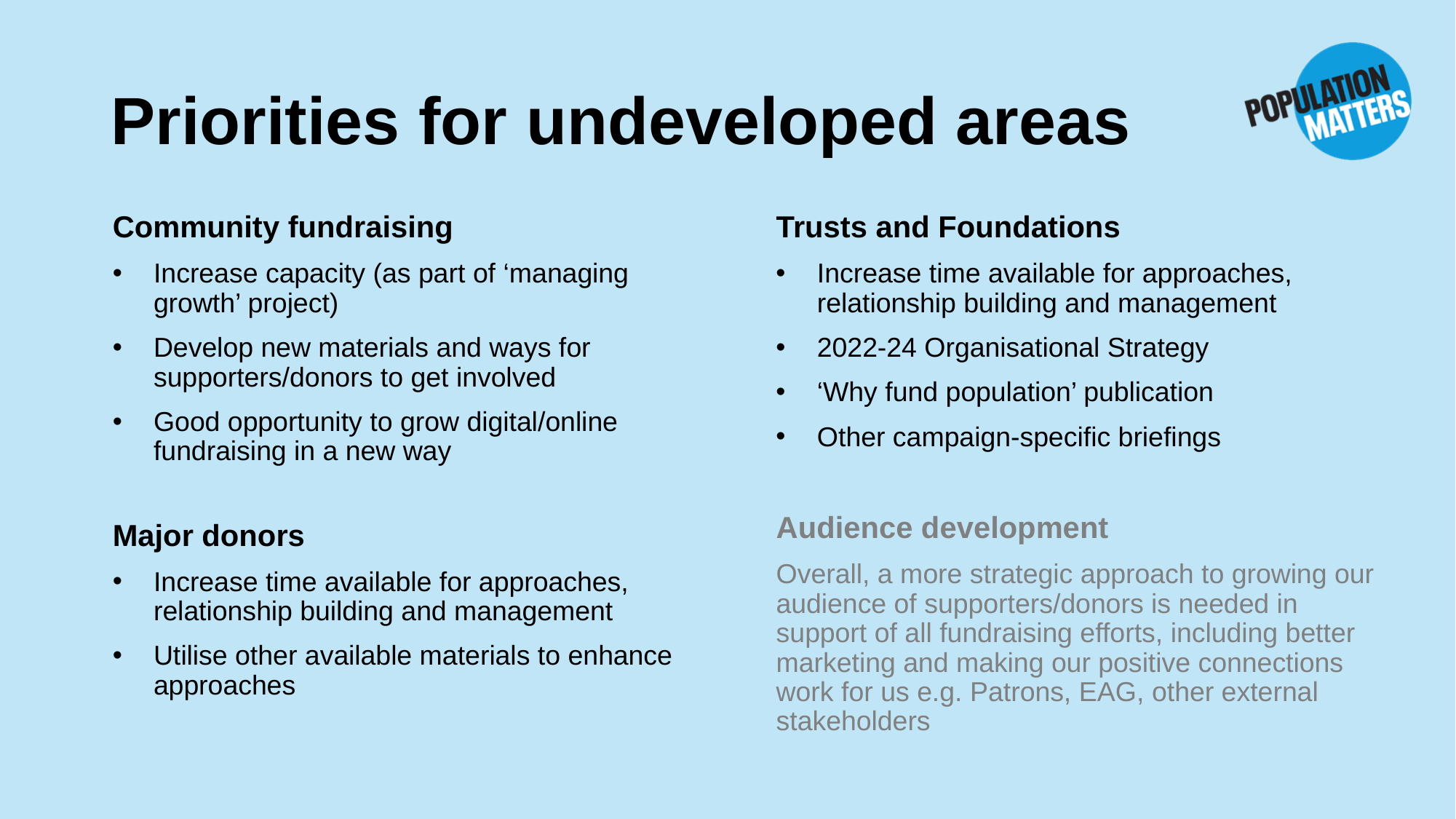

# Priorities for undeveloped areas
Community fundraising
Increase capacity (as part of ‘managing growth’ project)
Develop new materials and ways for supporters/donors to get involved
Good opportunity to grow digital/online fundraising in a new way

Major donors
Increase time available for approaches, relationship building and management
Utilise other available materials to enhance approaches

Trusts and Foundations
Increase time available for approaches, relationship building and management
2022-24 Organisational Strategy
‘Why fund population’ publication
Other campaign-specific briefings

Audience development
Overall, a more strategic approach to growing our audience of supporters/donors is needed in support of all fundraising efforts, including better marketing and making our positive connections work for us e.g. Patrons, EAG, other external stakeholders